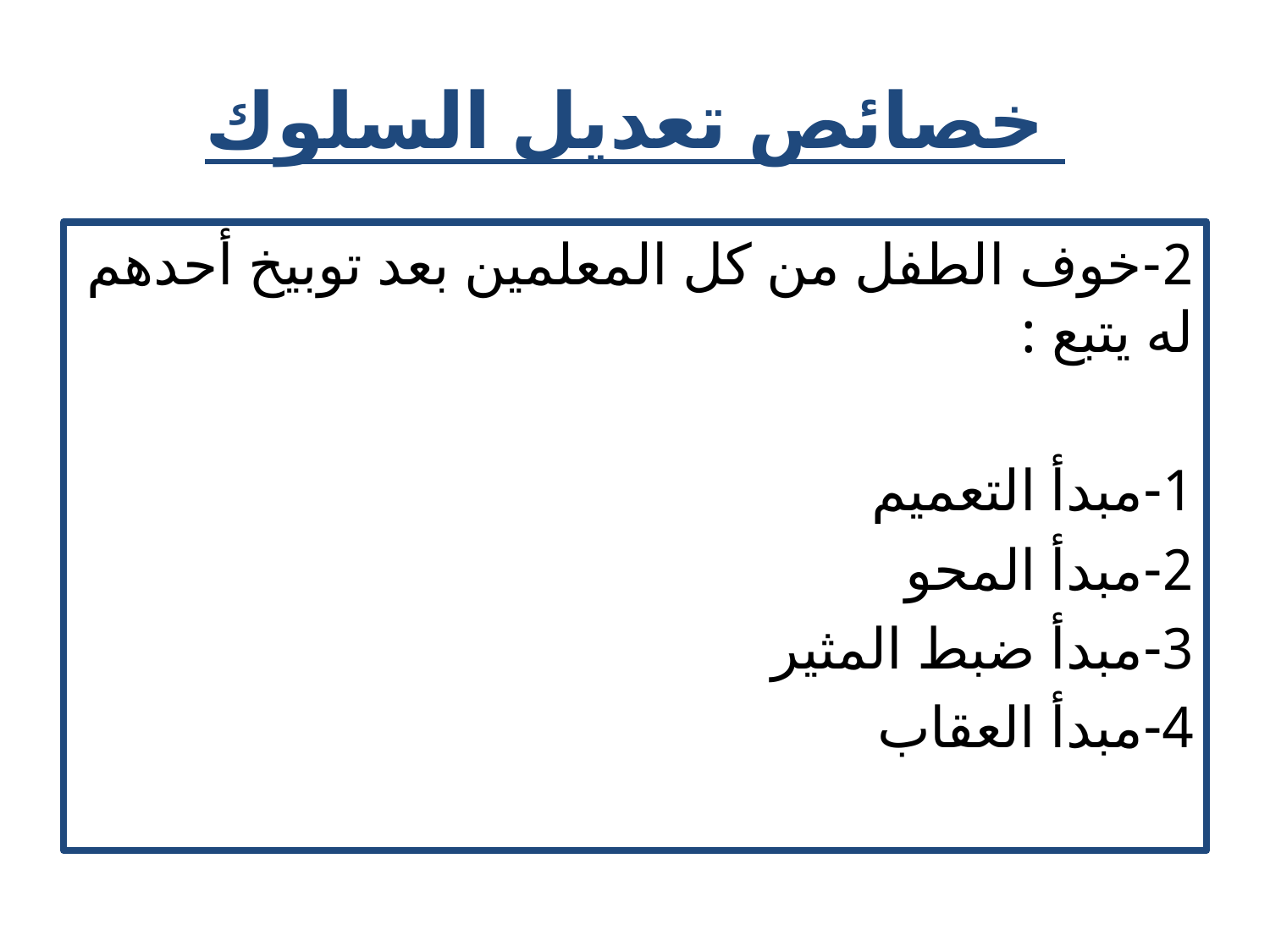

# خصائص تعديل السلوك
2-خوف الطفل من كل المعلمين بعد توبيخ أحدهم له يتبع :

1-مبدأ التعميم
2-مبدأ المحو
3-مبدأ ضبط المثير
4-مبدأ العقاب